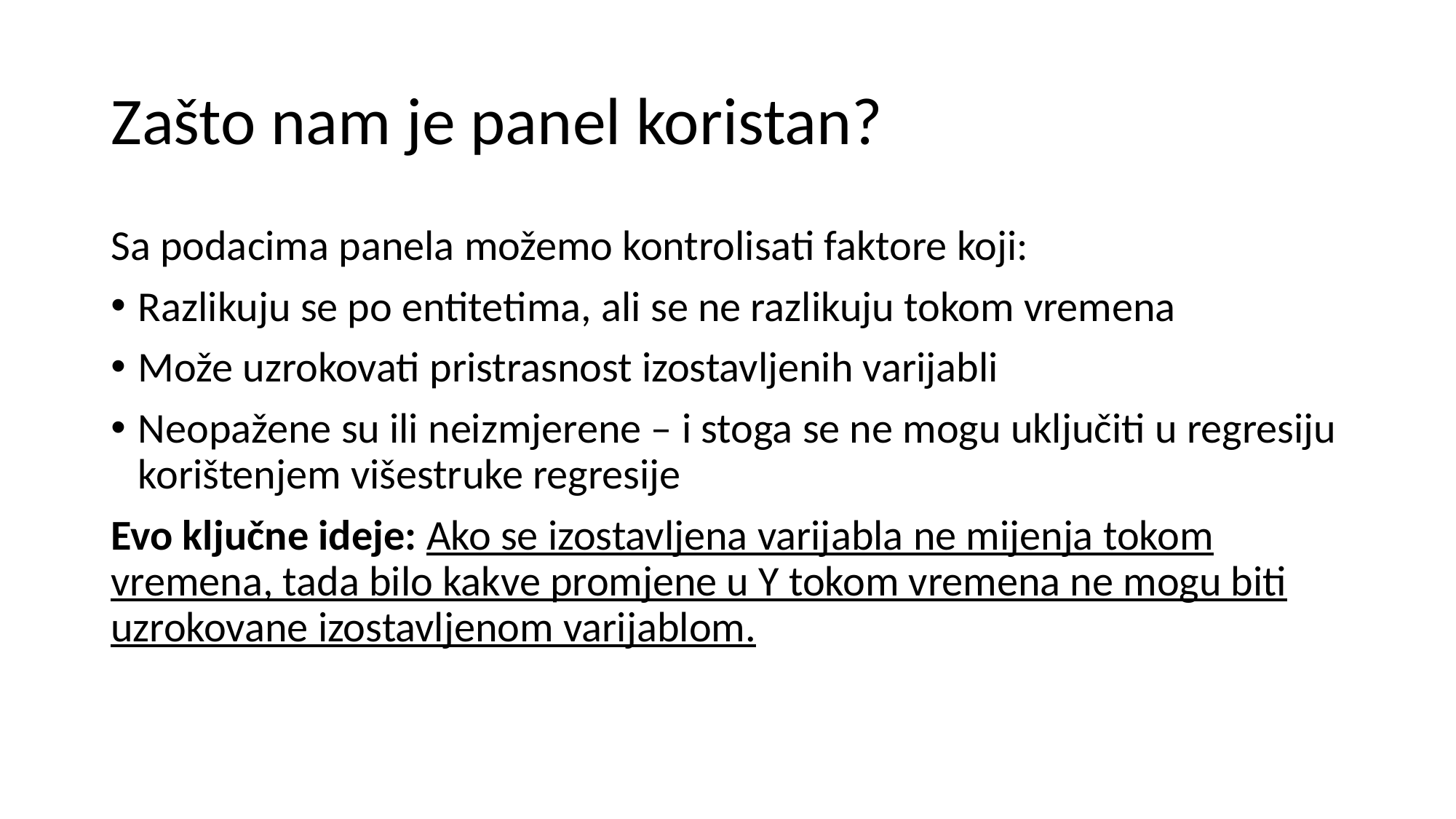

# Zašto nam je panel koristan?
Sa podacima panela možemo kontrolisati faktore koji:
Razlikuju se po entitetima, ali se ne razlikuju tokom vremena
Može uzrokovati pristrasnost izostavljenih varijabli
Neopažene su ili neizmjerene – i stoga se ne mogu uključiti u regresiju korištenjem višestruke regresije
Evo ključne ideje: Ako se izostavljena varijabla ne mijenja tokom vremena, tada bilo kakve promjene u Y tokom vremena ne mogu biti uzrokovane izostavljenom varijablom.